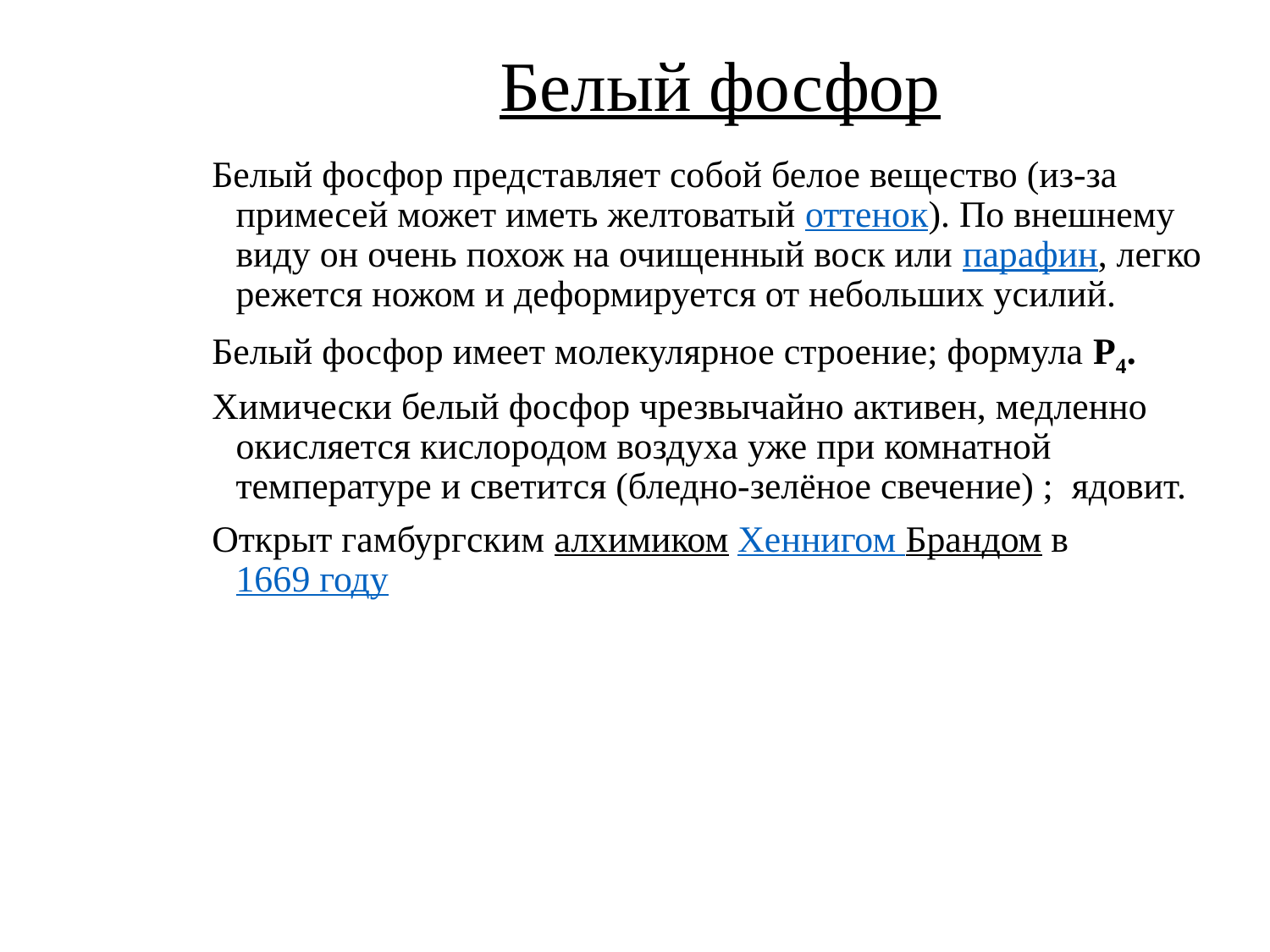

# Белый фосфор
Белый фосфор представляет собой белое вещество (из-за примесей может иметь желтоватый оттенок). По внешнему виду он очень похож на очищенный воск или парафин, легко режется ножом и деформируется от небольших усилий.
Белый фосфор имеет молекулярное строение; формула P4.
Химически белый фосфор чрезвычайно активен, медленно окисляется кислородом воздуха уже при комнатной температуре и светится (бледно-зелёное свечение) ;  ядовит.
Открыт гамбургским алхимиком Хеннигом Брандом в 1669 году